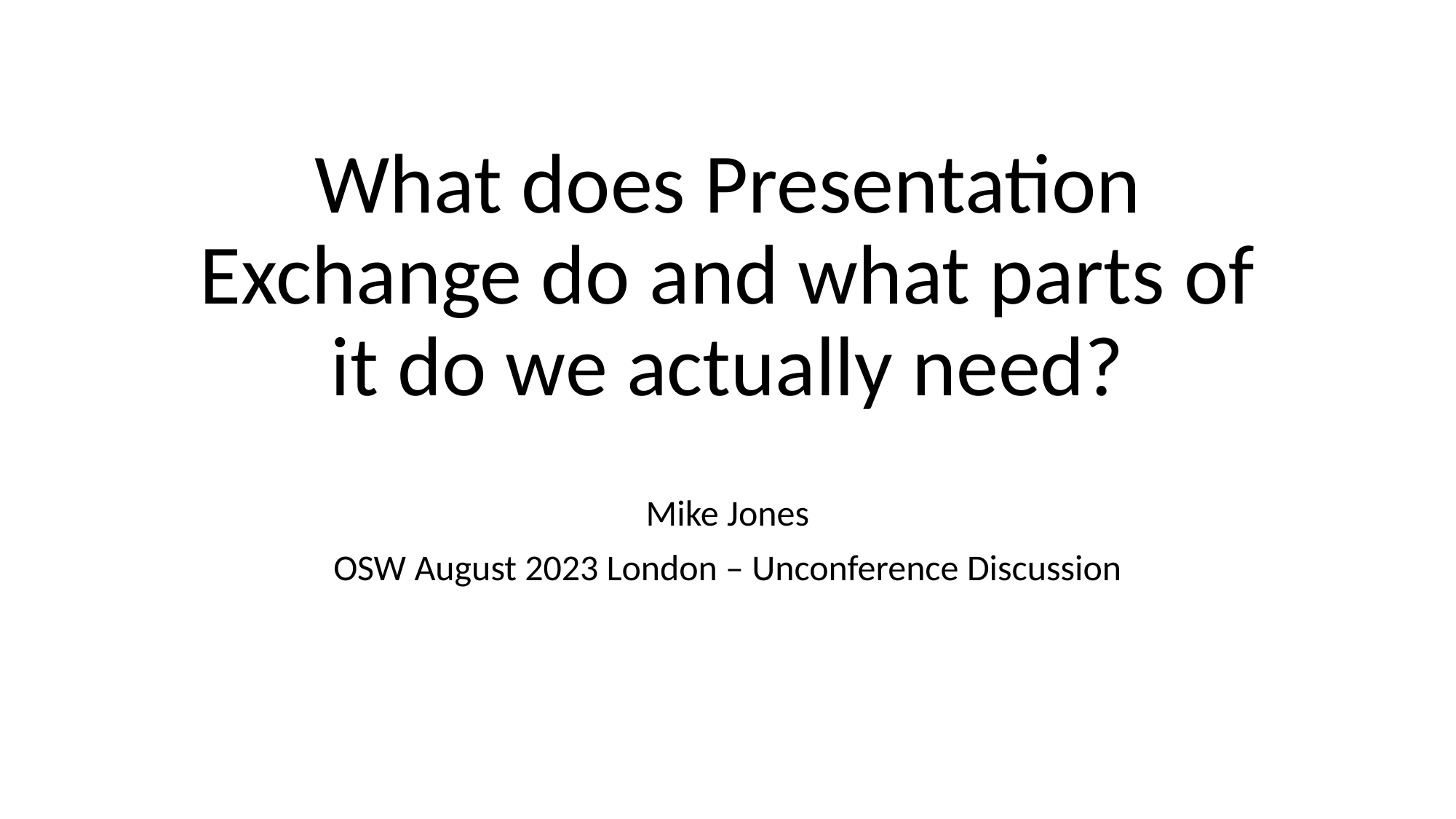

# What does Presentation Exchange do and what parts of it do we actually need?

Mike Jones
OSW August 2023 London – Unconference Discussion